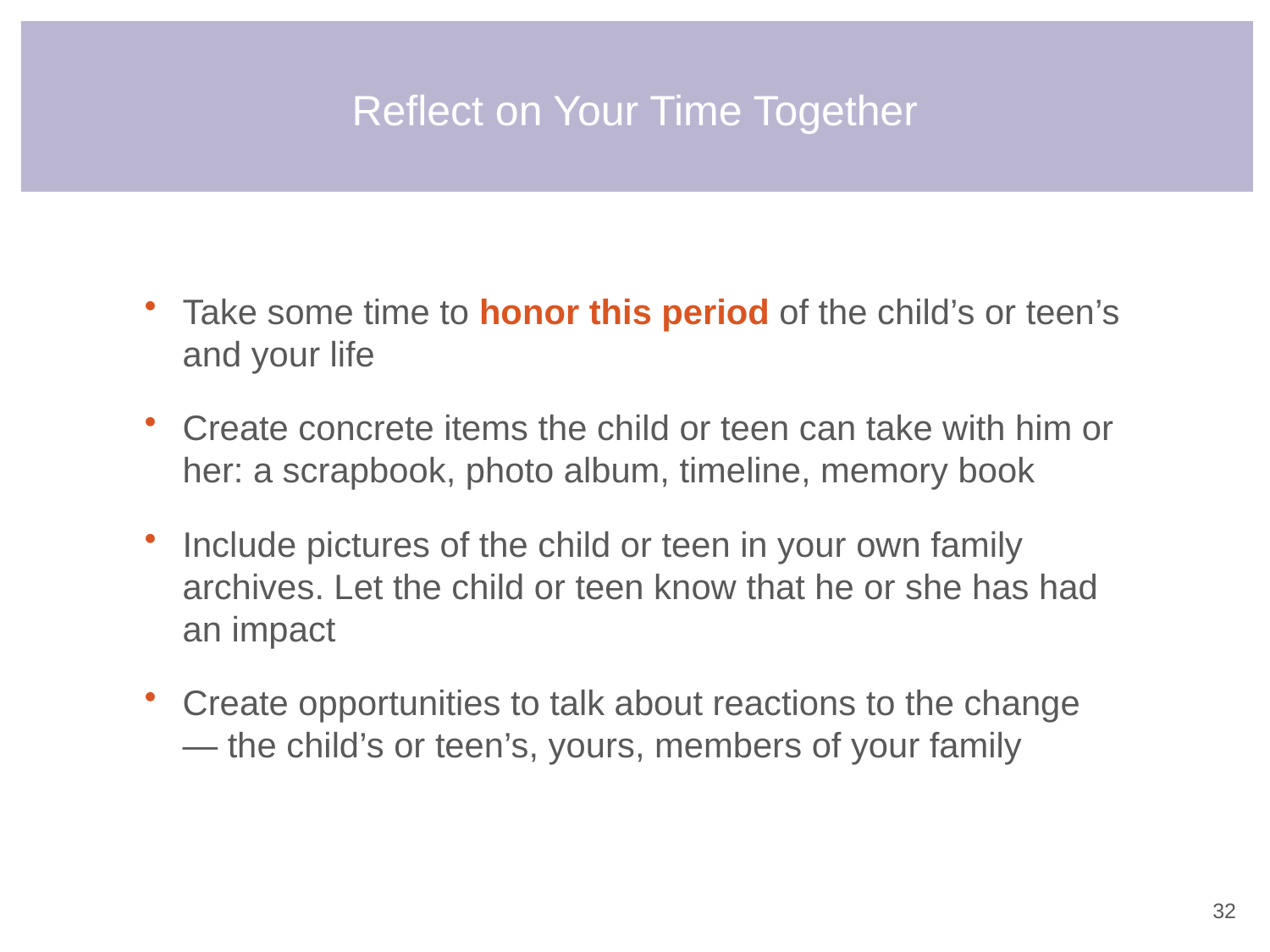

# Reflect on Your Time Together
Take some time to honor this period of the child’s or teen’s and your life
Create concrete items the child or teen can take with him or her: a scrapbook, photo album, timeline, memory book
Include pictures of the child or teen in your own family archives. Let the child or teen know that he or she has had an impact
Create opportunities to talk about reactions to the change — the child’s or teen’s, yours, members of your family

32